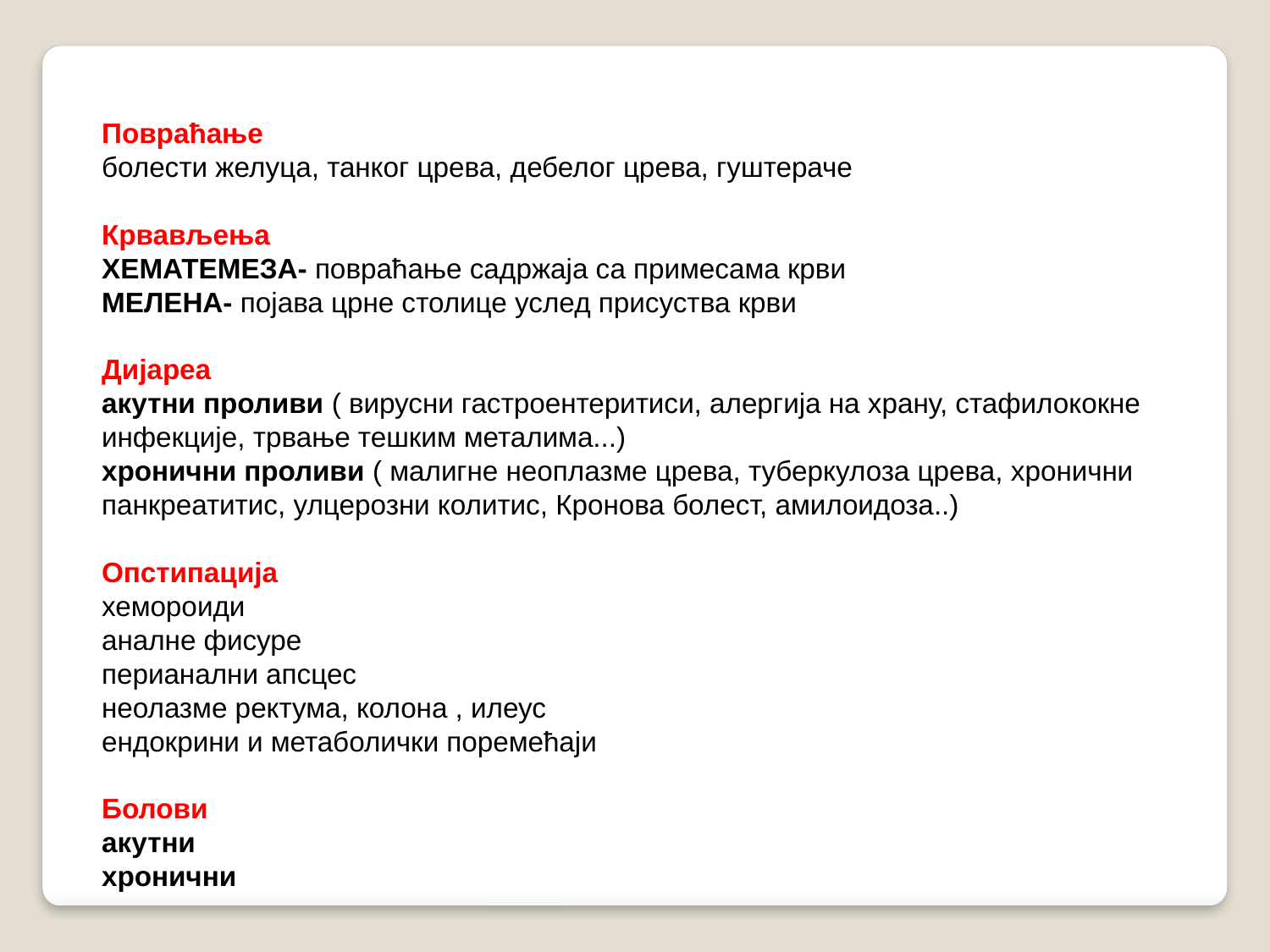

Повраћање
болести желуца, танког црева, дебелог црева, гуштераче

Крвављења
ХЕМАТЕМЕЗА- повраћање садржаја са примесама крви
МЕЛЕНА- појава црне столице услед присуства крви

Дијареа
акутни проливи ( вирусни гастроентеритиси, алергија на храну, стафилококне инфекције, трвање тешким металима...)
хронични проливи ( малигне неоплазме црева, туберкулоза црева, хронични панкреатитис, улцерозни колитис, Кронова болест, амилоидоза..)

Опстипација
хемороиди
аналне фисуре
перианални апсцес
неолазме ректума, колона , илеус
ендокрини и метаболички поремећаји

Болови
акутни
хронични